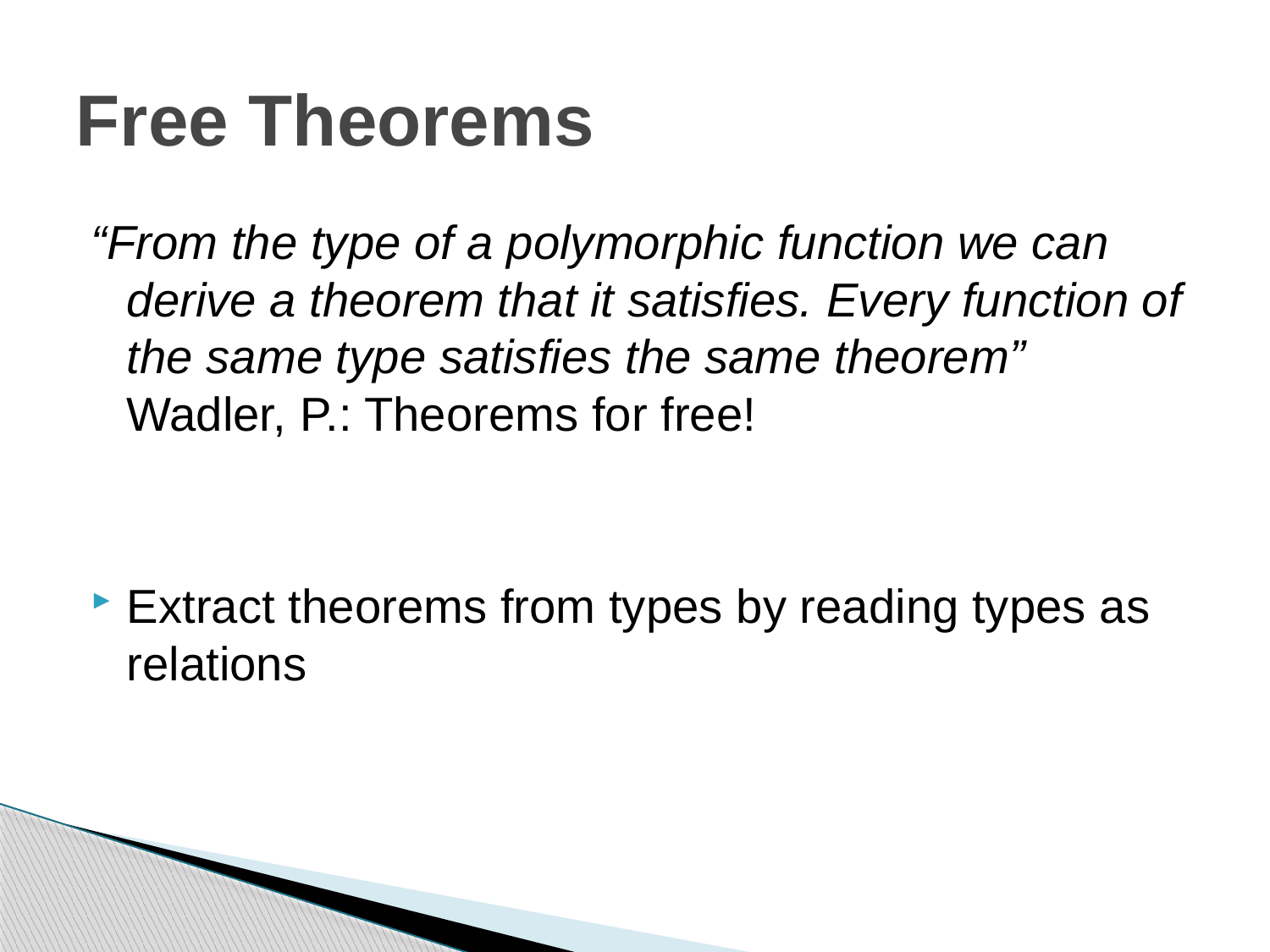

# Free Theorems
“From the type of a polymorphic function we can derive a theorem that it satisfies. Every function of the same type satisfies the same theorem”  Wadler, P.: Theorems for free!

Extract theorems from types by reading types as relations